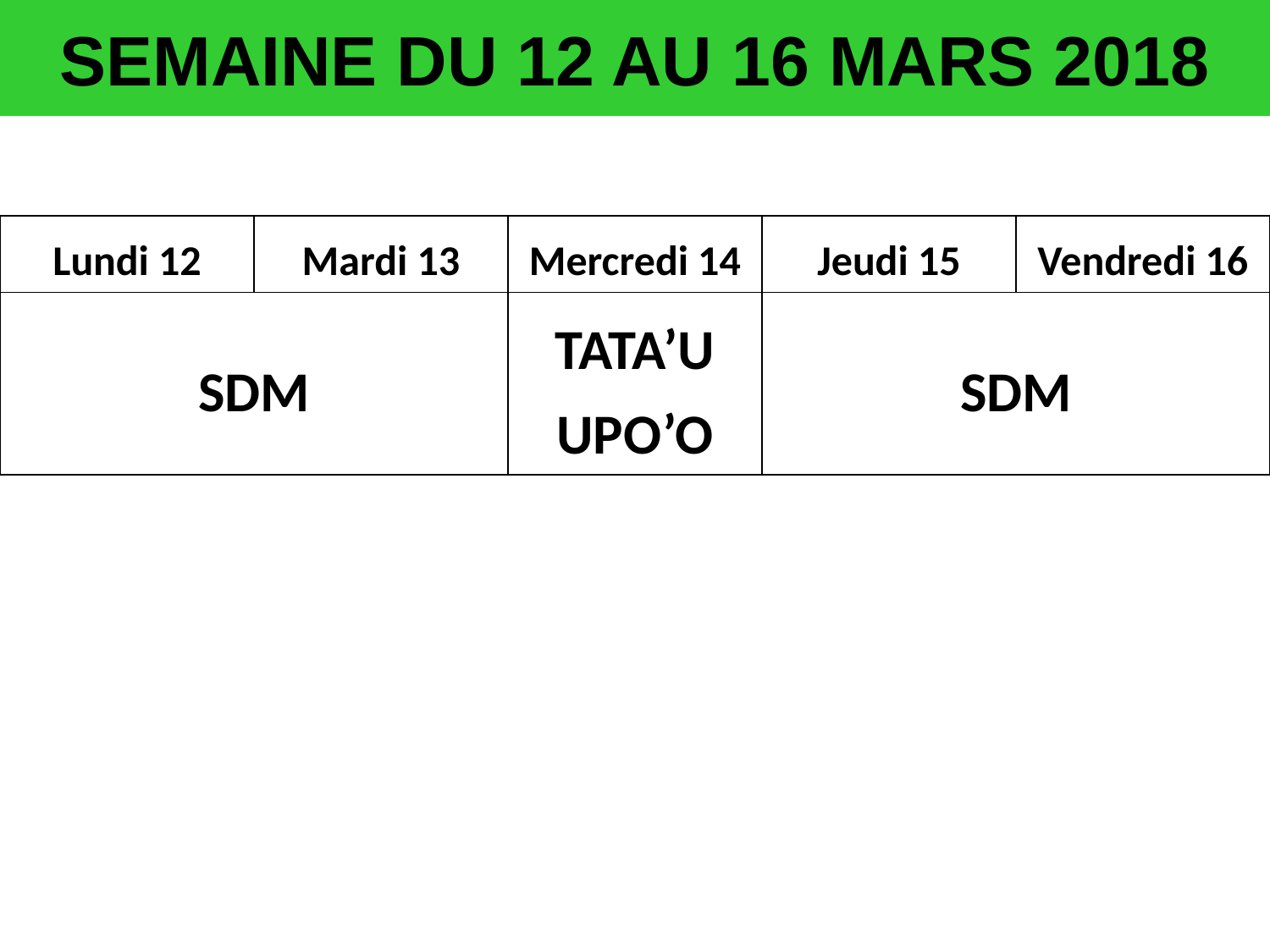

# SEMAINE DU 12 AU 16 MARS 2018
| Lundi 12 | Mardi 13 | Mercredi 14 | Jeudi 15 | Vendredi 16 |
| --- | --- | --- | --- | --- |
| SDM |  | TATA’U UPO’O | SDM |  |